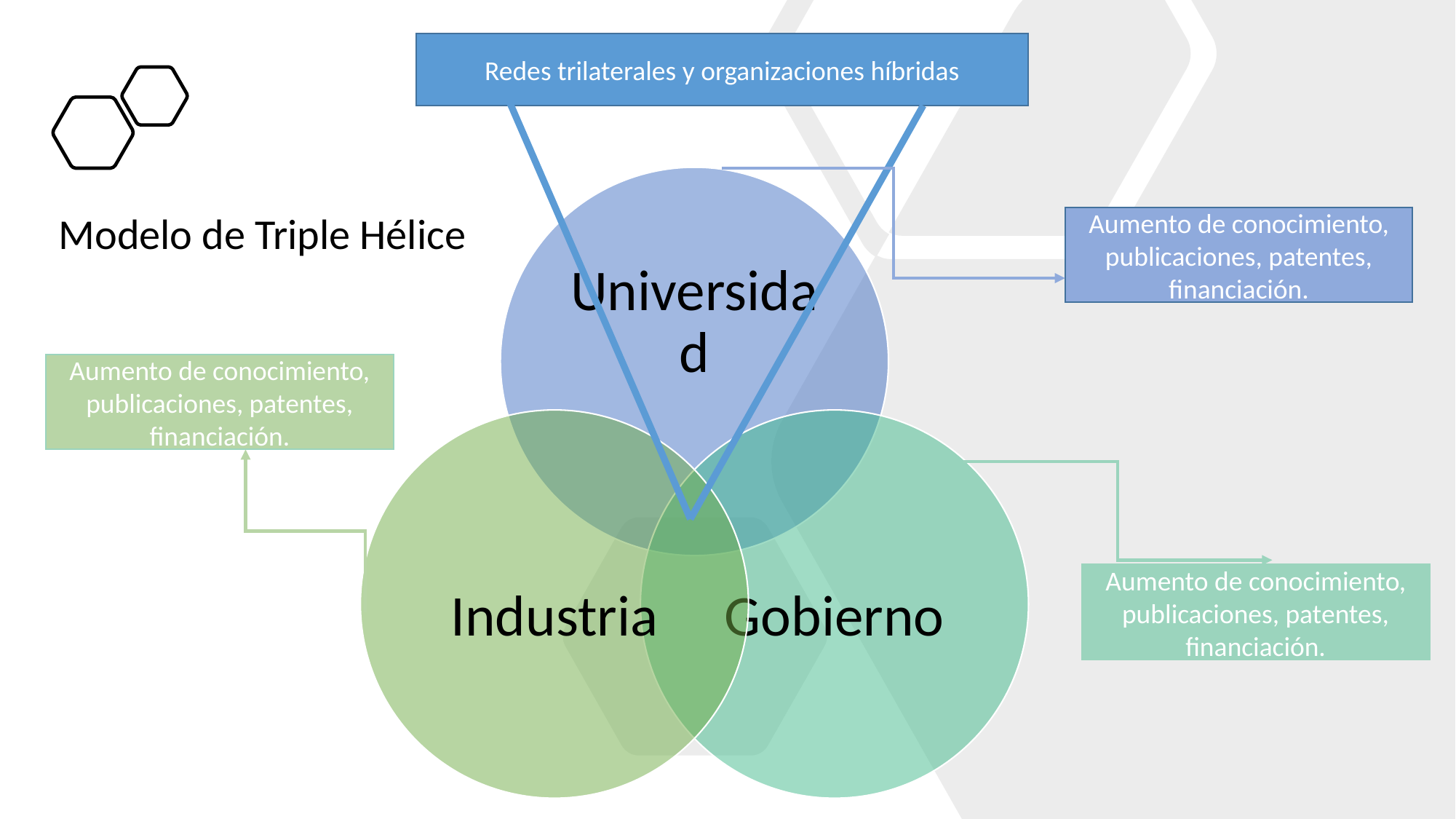

Redes trilaterales y organizaciones híbridas

Universidad
Gobierno
Industria
# Modelo de Triple Hélice
Aumento de conocimiento, publicaciones, patentes, financiación.
Aumento de conocimiento, publicaciones, patentes, financiación.
Aumento de conocimiento, publicaciones, patentes, financiación.